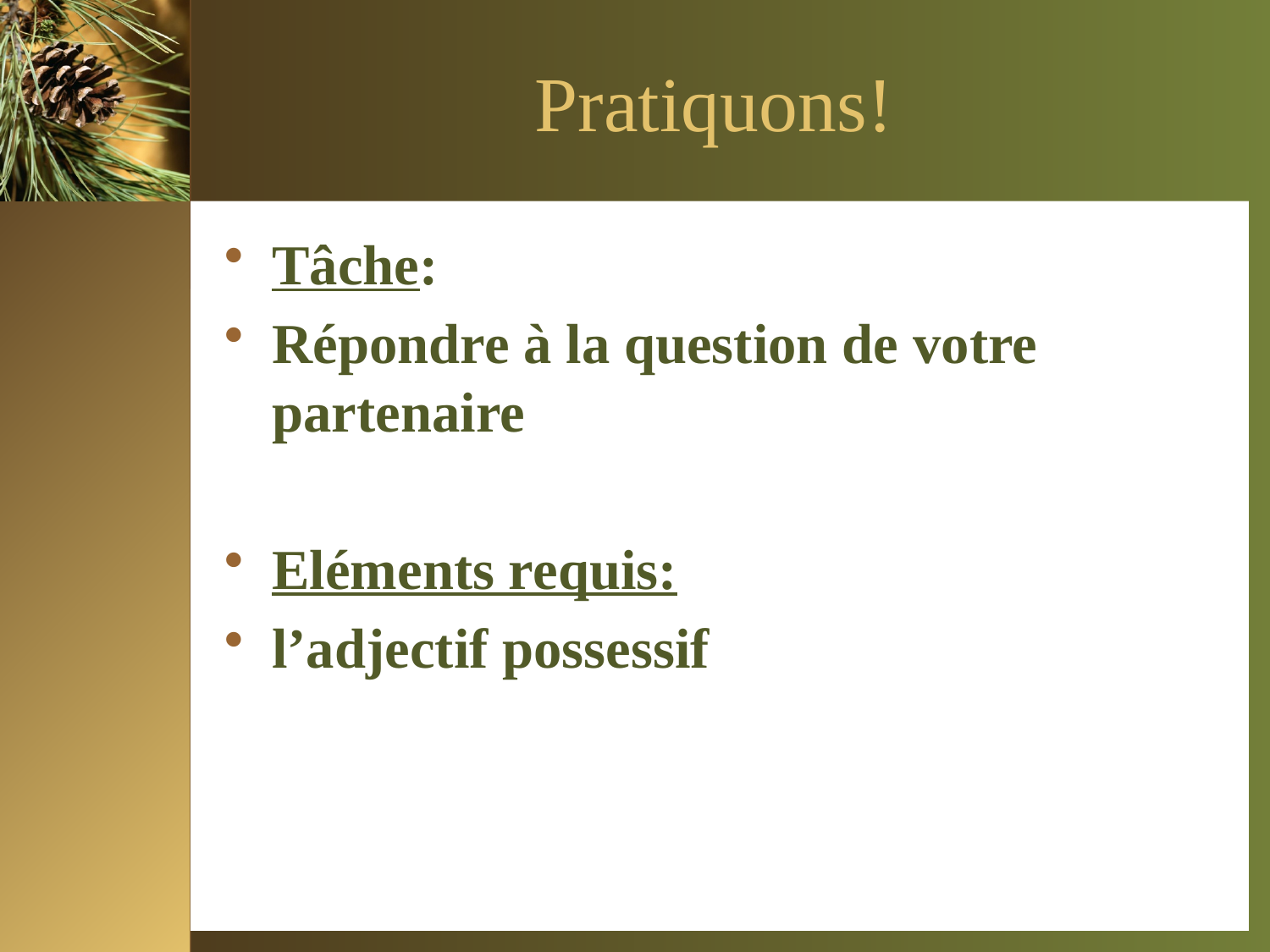

# Pratiquons!
Tâche:
Répondre à la question de votre partenaire

Eléments requis:
l’adjectif possessif